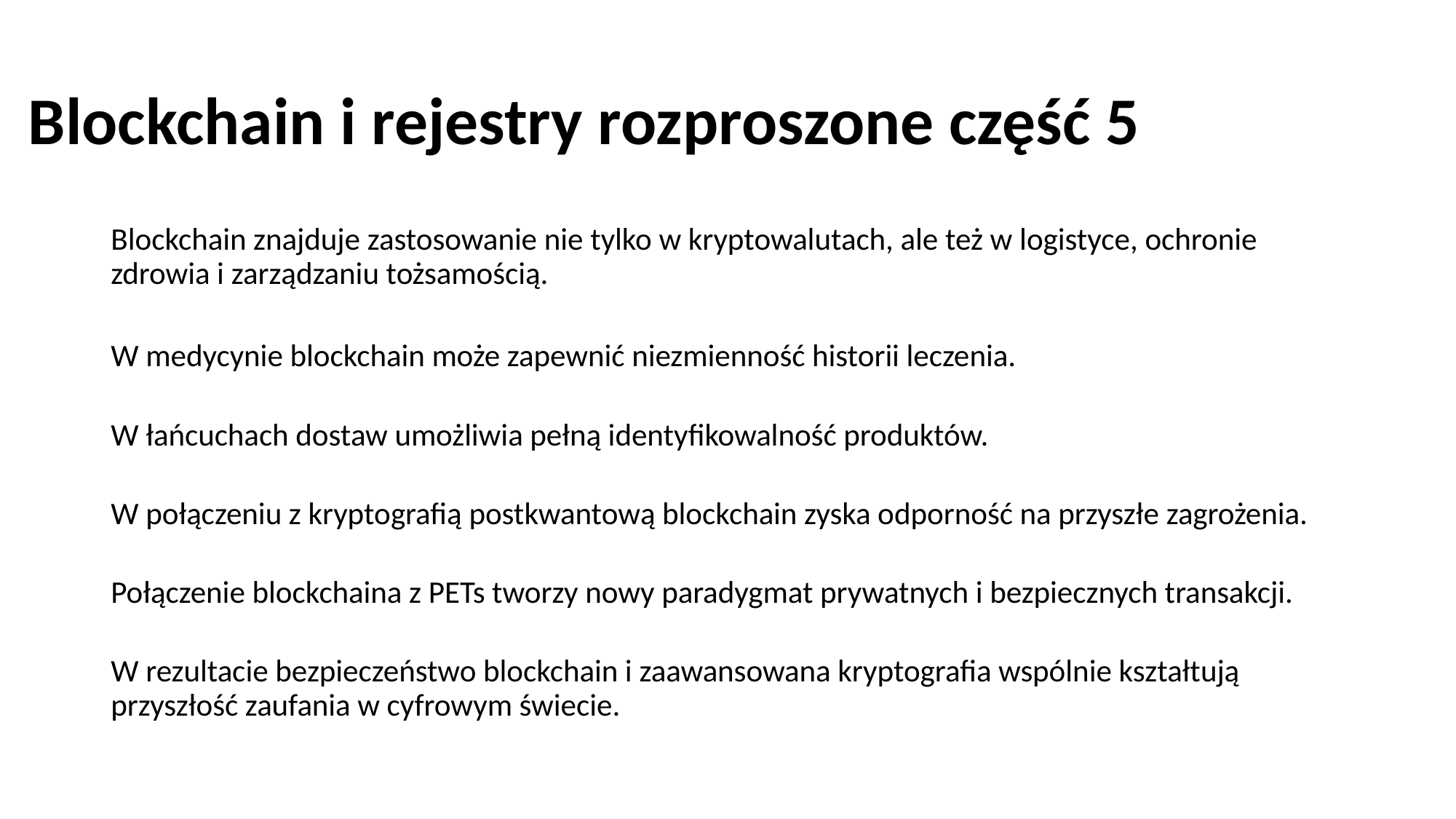

# Blockchain i rejestry rozproszone część 5
Blockchain znajduje zastosowanie nie tylko w kryptowalutach, ale też w logistyce, ochronie zdrowia i zarządzaniu tożsamością.
W medycynie blockchain może zapewnić niezmienność historii leczenia.
W łańcuchach dostaw umożliwia pełną identyfikowalność produktów.
W połączeniu z kryptografią postkwantową blockchain zyska odporność na przyszłe zagrożenia.
Połączenie blockchaina z PETs tworzy nowy paradygmat prywatnych i bezpiecznych transakcji.
W rezultacie bezpieczeństwo blockchain i zaawansowana kryptografia wspólnie kształtują przyszłość zaufania w cyfrowym świecie.